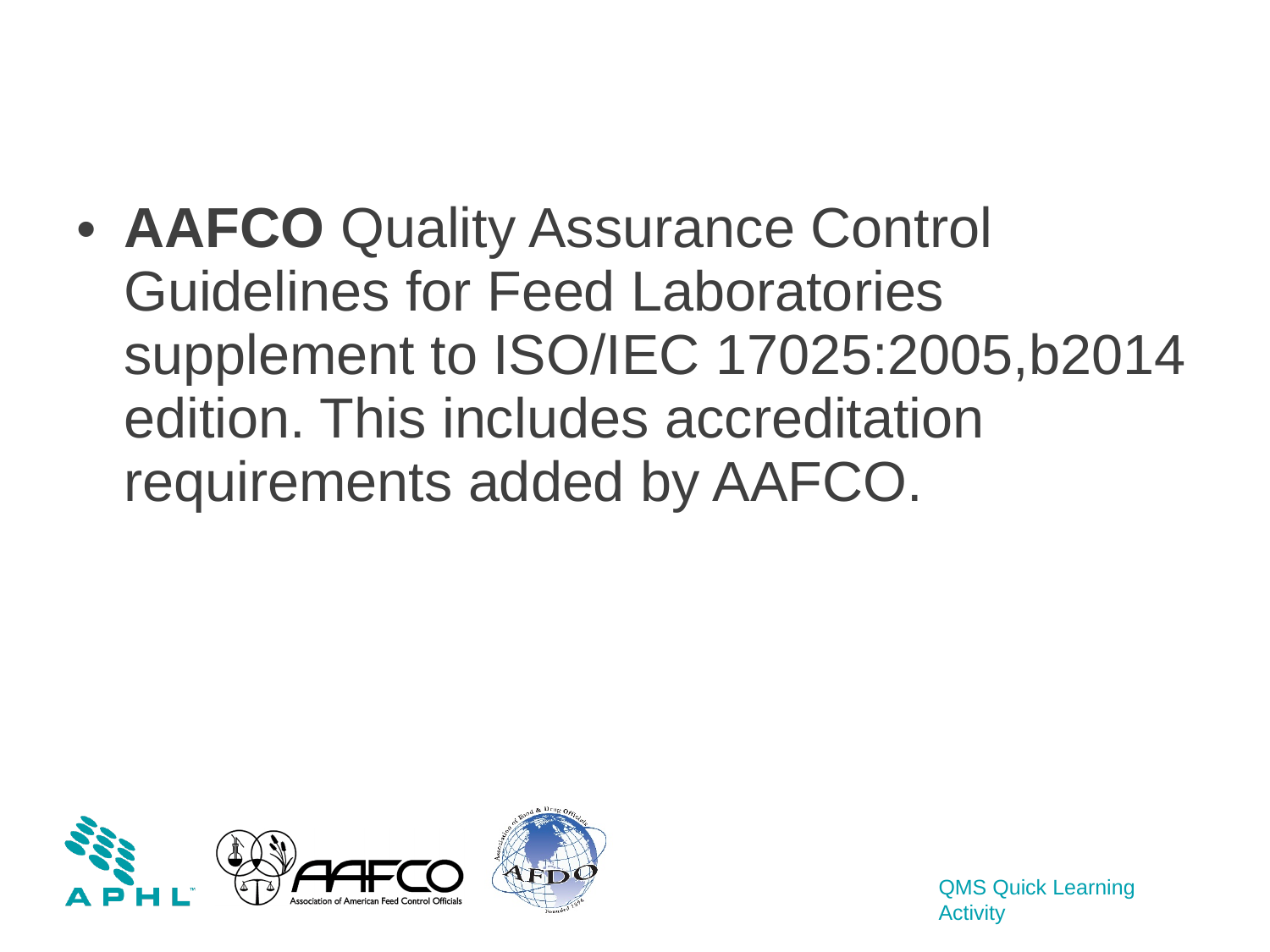

AAFCO Quality Assurance Control Guidelines for Feed Laboratories  supplement to ISO/IEC 17025:2005,b2014 edition. This includes accreditation requirements added by AAFCO.